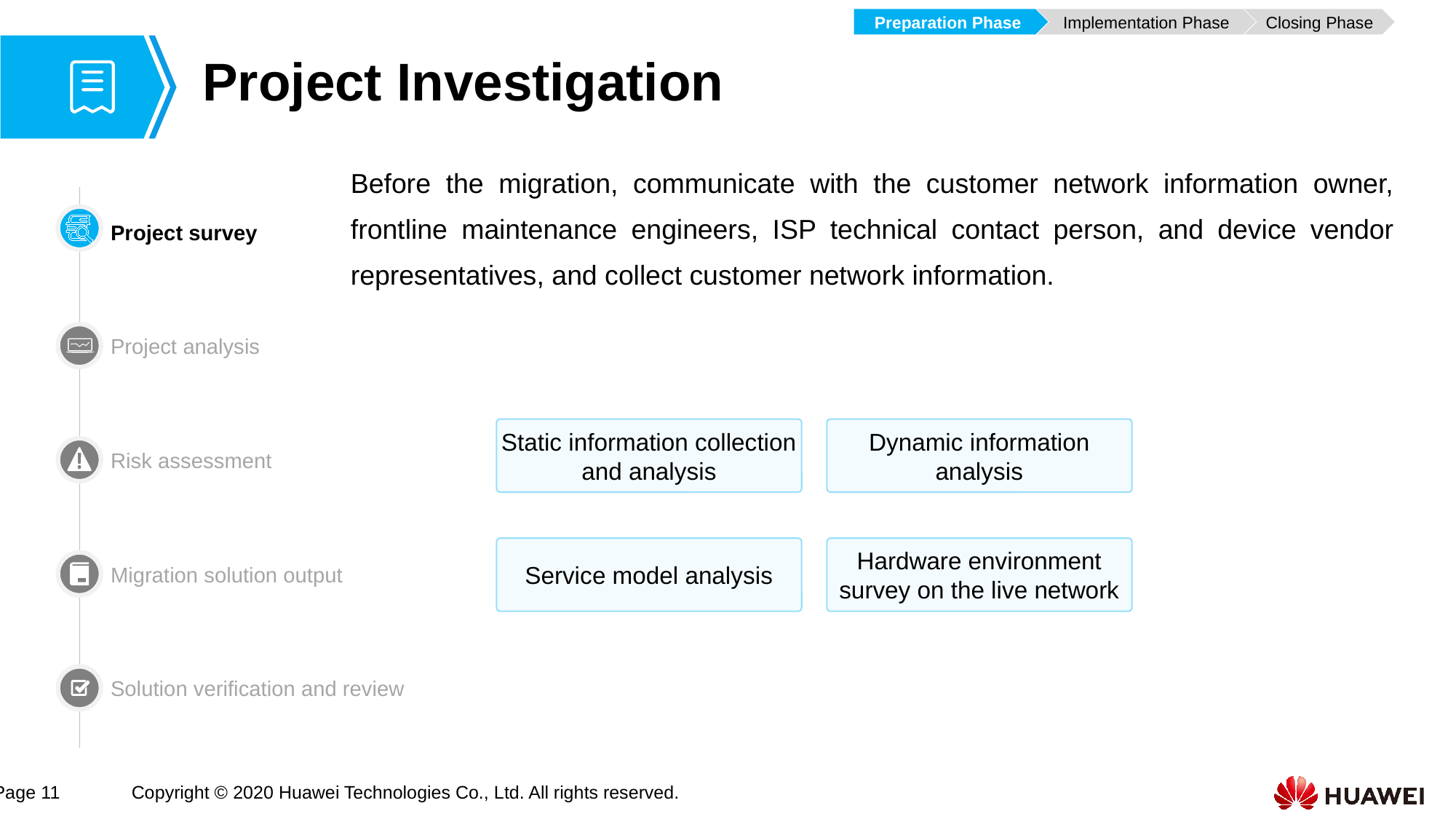

Preparation Phase
Implementation Phase
Closing Phase
# Project Investigation
Before the migration, communicate with the customer network information owner, frontline maintenance engineers, ISP technical contact person, and device vendor representatives, and collect customer network information.
Project survey

Project analysis

Static information collection and analysis
Dynamic information analysis
Risk assessment

Service model analysis
Hardware environment survey on the live network
Migration solution output

Solution verification and review